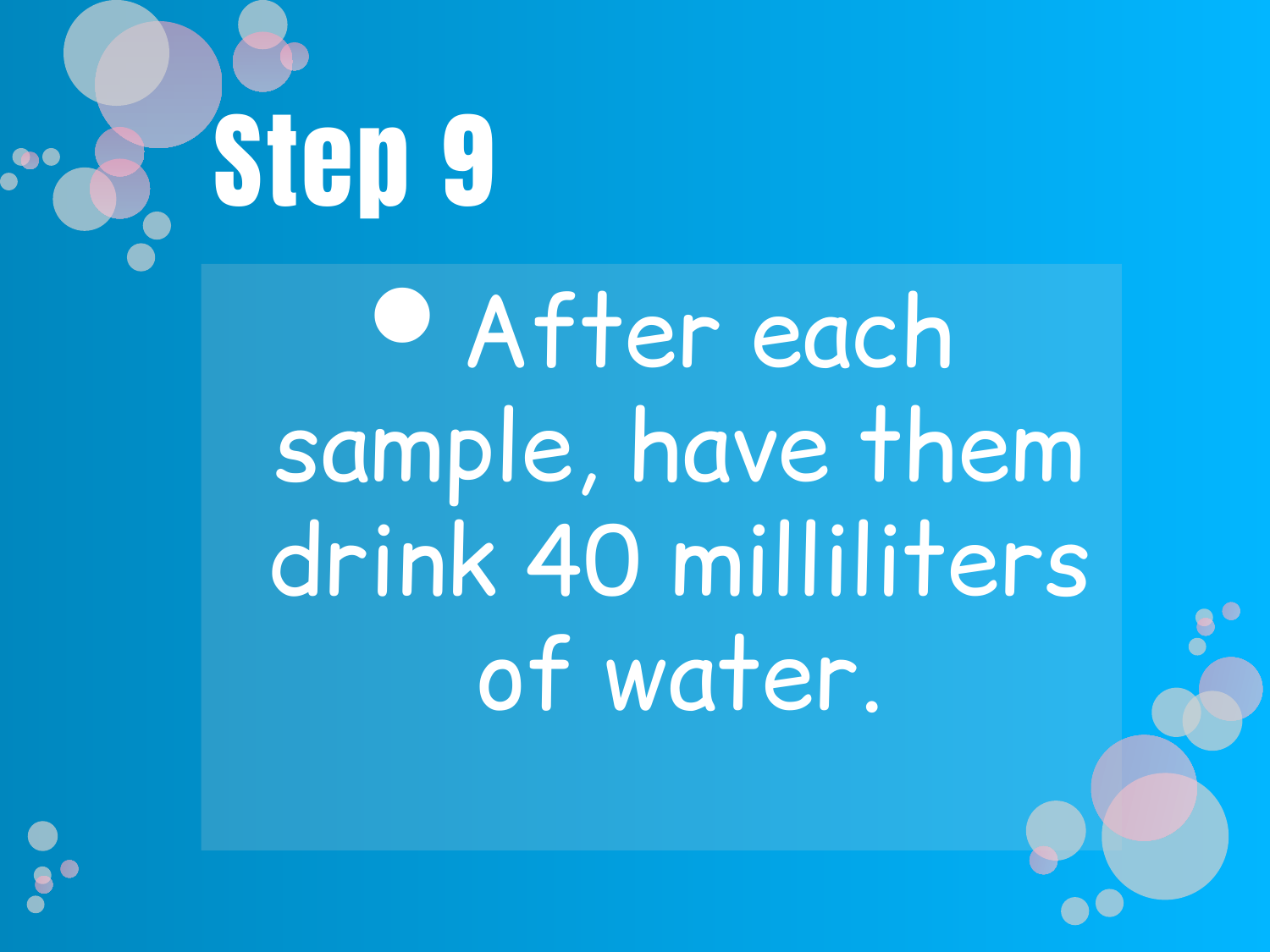

# Step 9
After each sample, have them drink 40 milliliters of water.